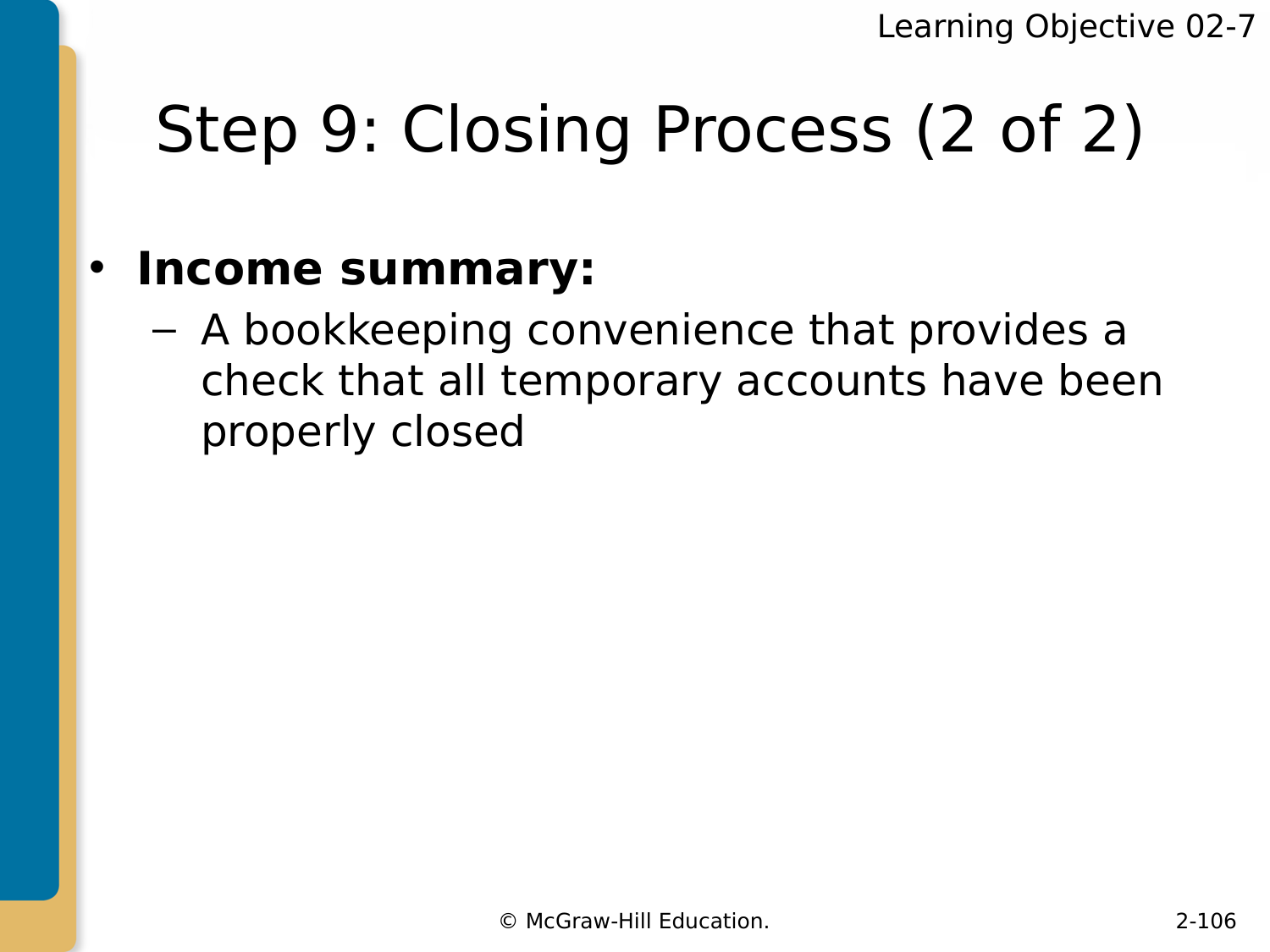

Learning Objective 02-7
# Step 9: Closing Process (2 of 2)
Income summary:
A bookkeeping convenience that provides a check that all temporary accounts have been properly closed